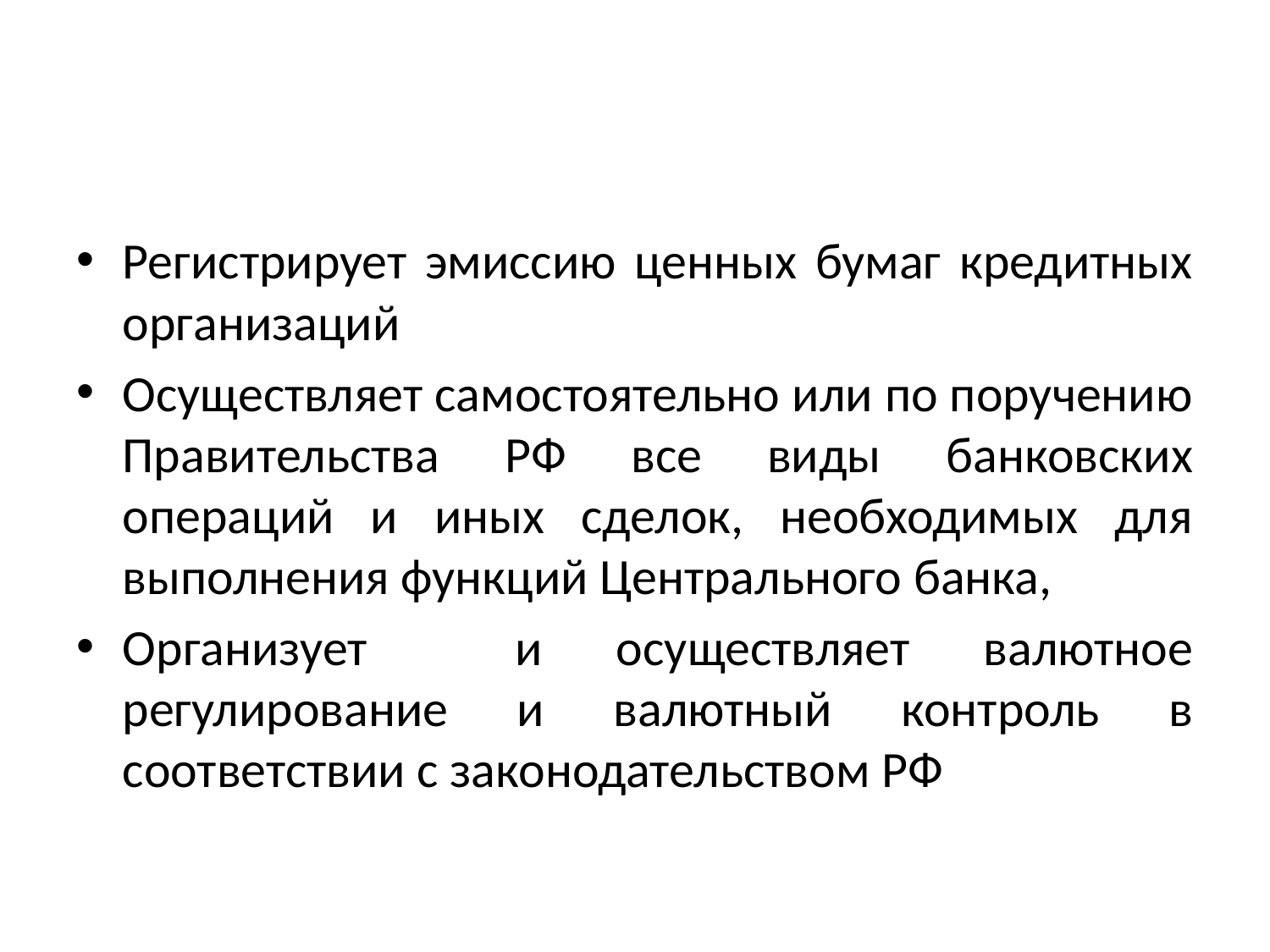

#
Регистрирует эмиссию ценных бумаг кредитных организаций
Осуществляет самостоятельно или по поручению Правительства РФ все виды банковских операций и иных сделок, необходимых для выполнения функций Центрального банка,
Организует  и осуществляет валютное регулирование и валютный контроль в соответствии с законодательством РФ